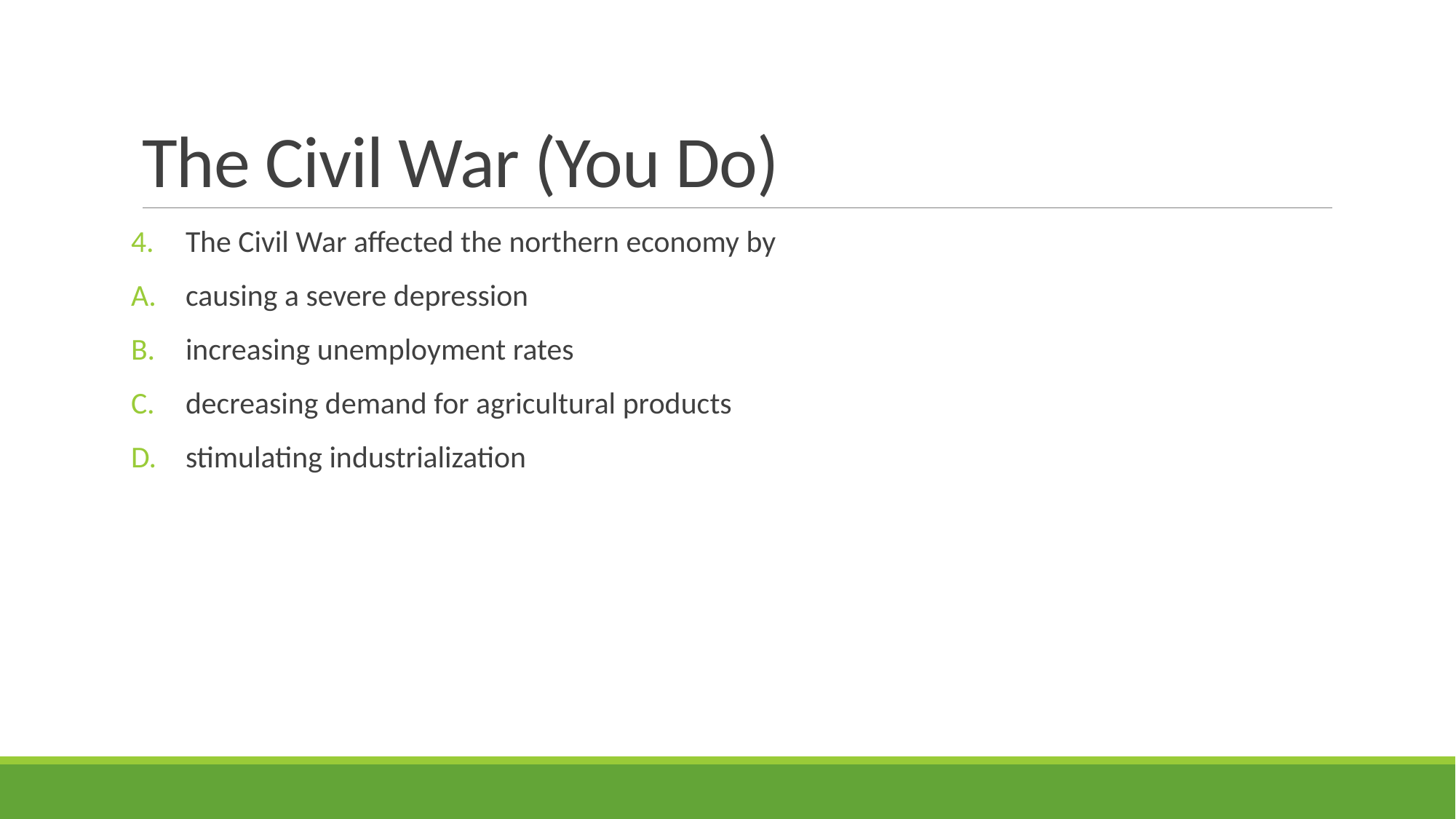

# The Civil War (You Do)
The Civil War affected the northern economy by
causing a severe depression
increasing unemployment rates
decreasing demand for agricultural products
stimulating industrialization